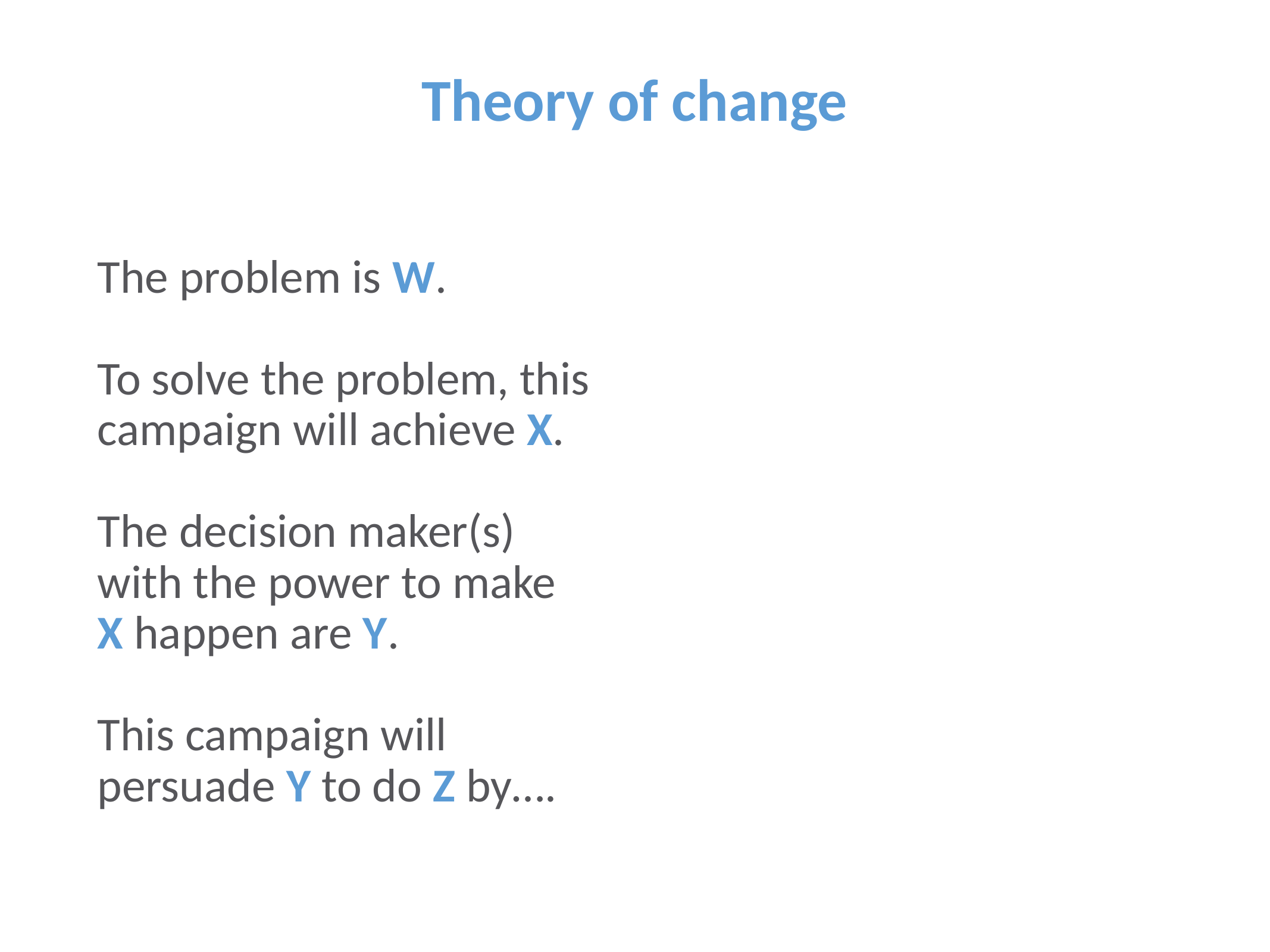

Theory of change
The problem is W.

To solve the problem, this campaign will achieve X.

The decision maker(s) with the power to make X happen are Y.

This campaign will persuade Y to do Z by….